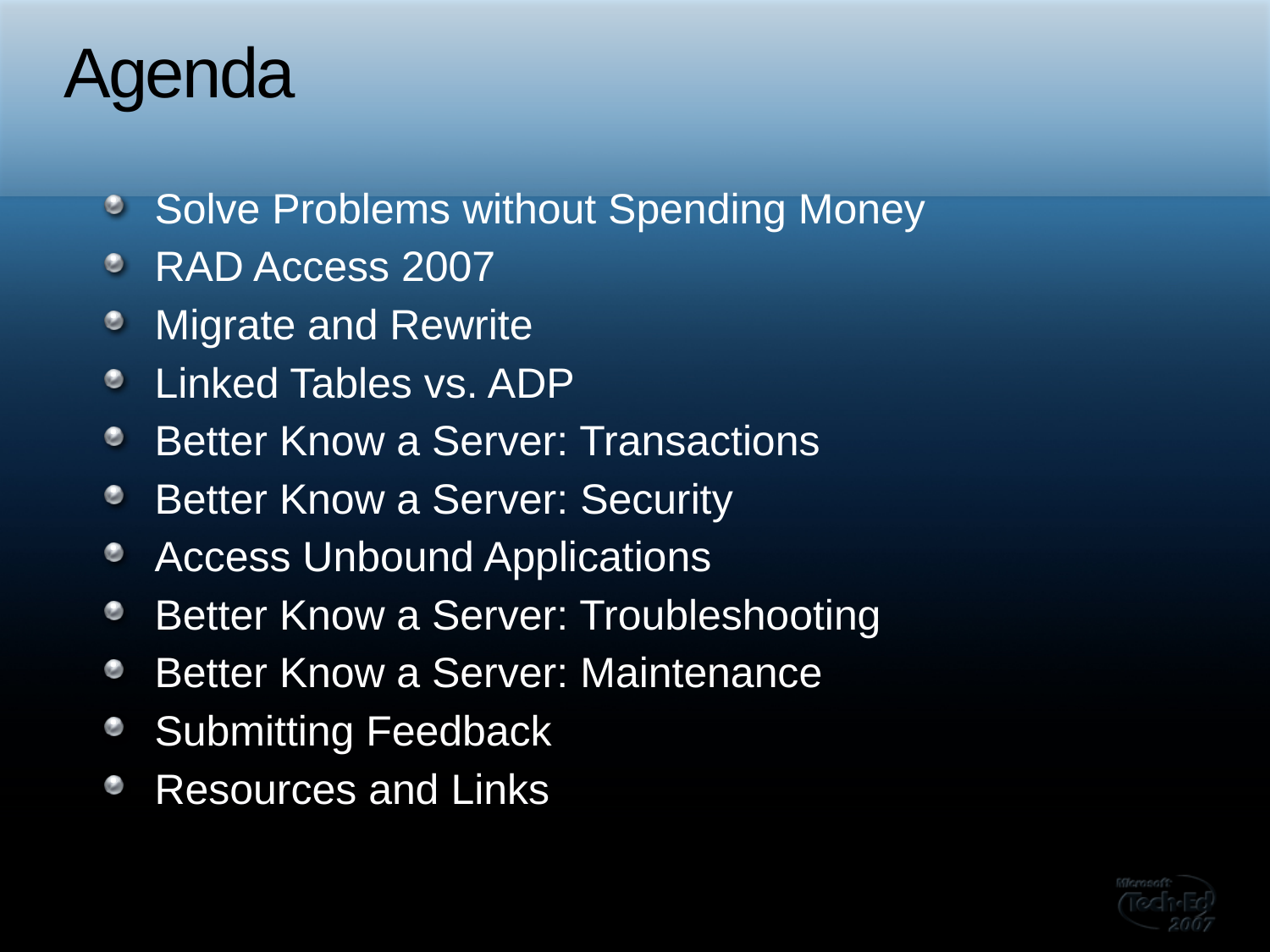

# Agenda
Solve Problems without Spending Money
RAD Access 2007
Migrate and Rewrite
Linked Tables vs. ADP
Better Know a Server: Transactions
Better Know a Server: Security
Access Unbound Applications
Better Know a Server: Troubleshooting
Better Know a Server: Maintenance
Submitting Feedback
Resources and Links